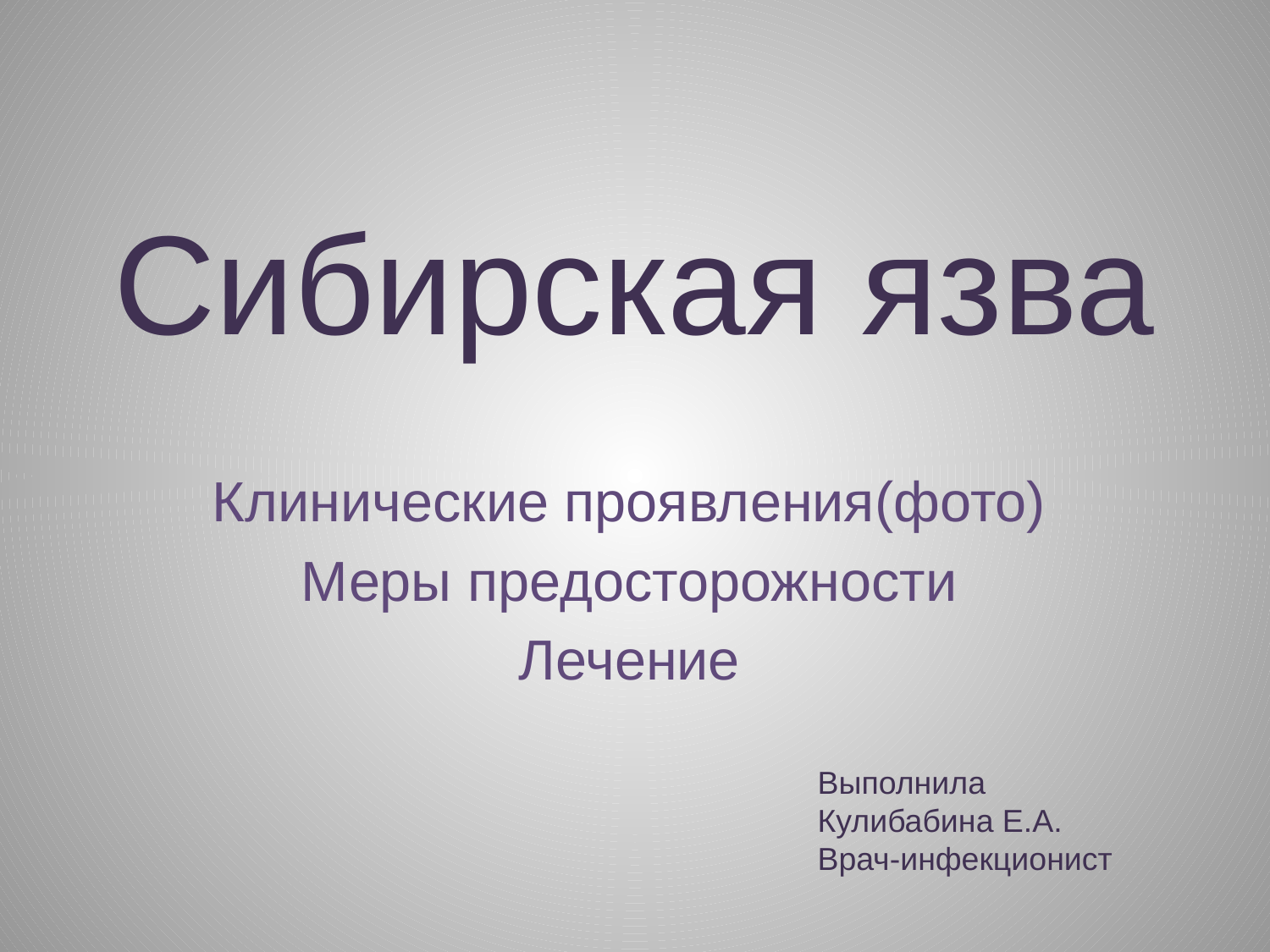

# Сибирская язва
Клинические проявления(фото)
Меры предосторожности
Лечение
Выполнила
Кулибабина Е.А.
Врач-инфекционист